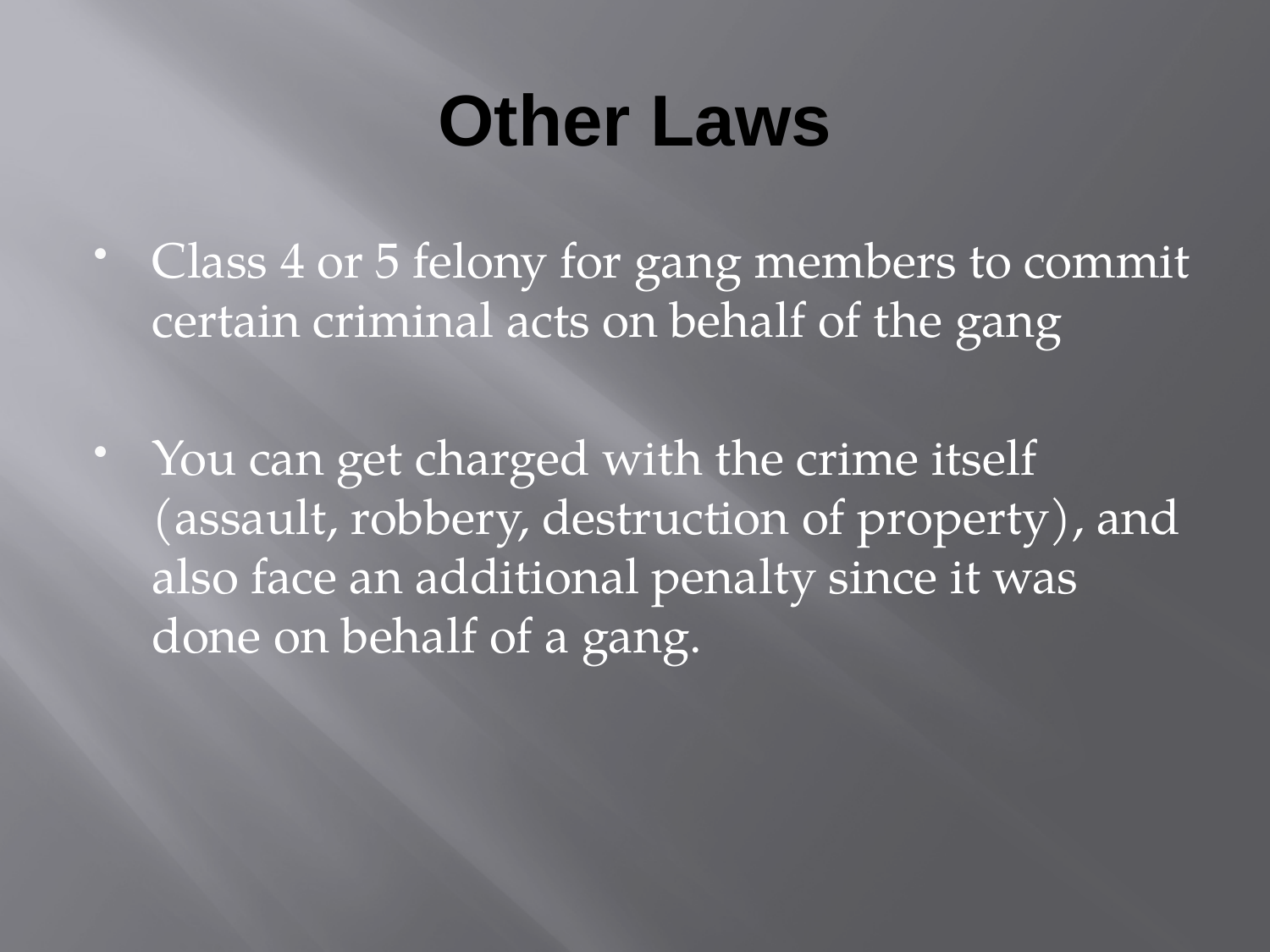

# Other Laws
Class 4 or 5 felony for gang members to commit certain criminal acts on behalf of the gang

You can get charged with the crime itself (assault, robbery, destruction of property), and also face an additional penalty since it was done on behalf of a gang.